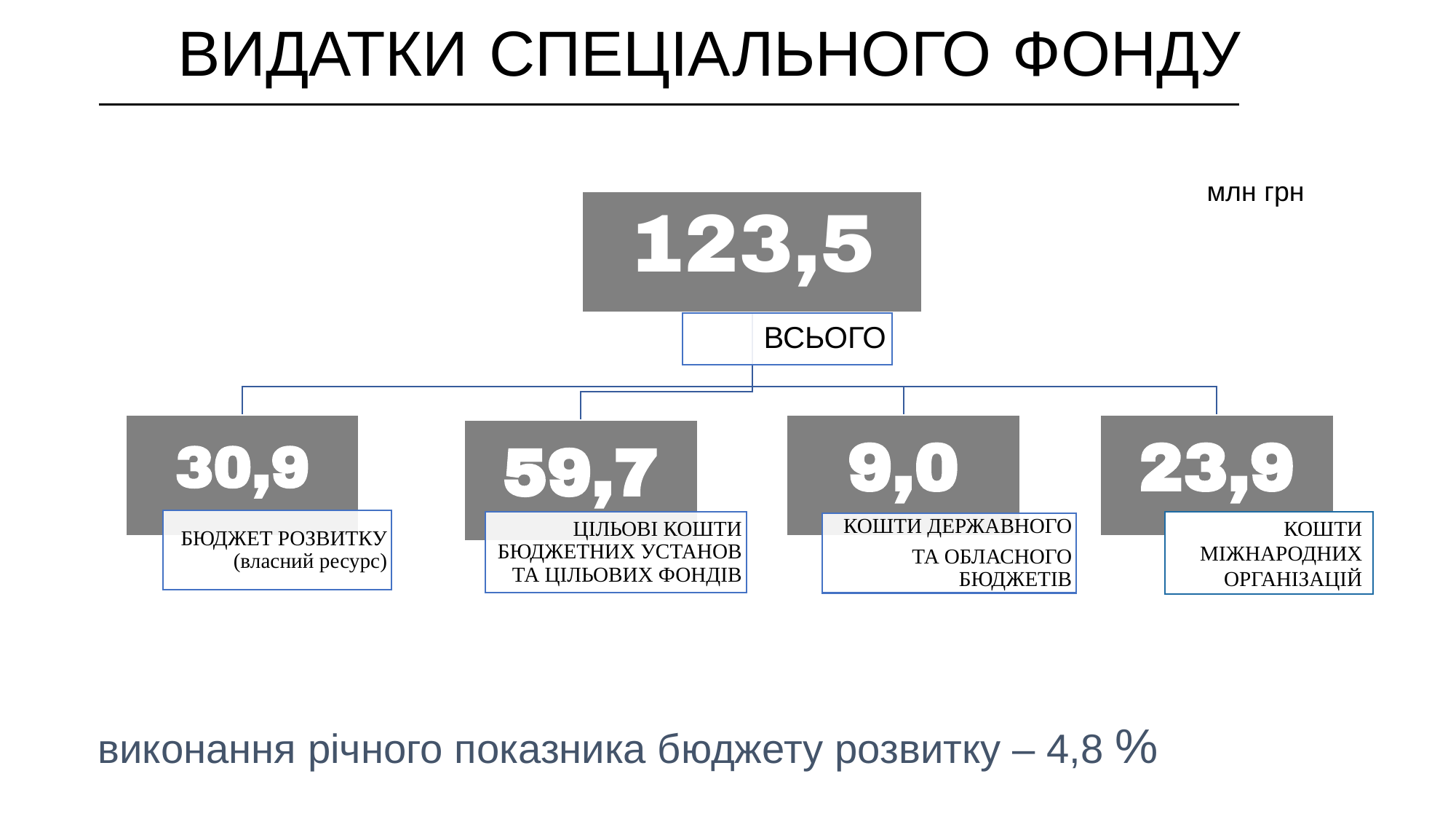

ВИДАТКИ СПЕЦІАЛЬНОГО ФОНДУ
123,5
ВСЬОГО
30,9
БЮДЖЕТ РОЗВИТКУ (власний ресурс)
59,7
ЦІЛЬОВІ КОШТИ БЮДЖЕТНИХ УСТАНОВ ТА ЦІЛЬОВИХ ФОНДІВ
9,0

23,9
КОШТИ ДЕРЖАВНОГО
 ТА ОБЛАСНОГО БЮДЖЕТІВ
млн грн
КОШТИ МІЖНАРОДНИХ ОРГАНІЗАЦІЙ
| виконання річного показника бюджету розвитку – 4,8 % |
| --- |